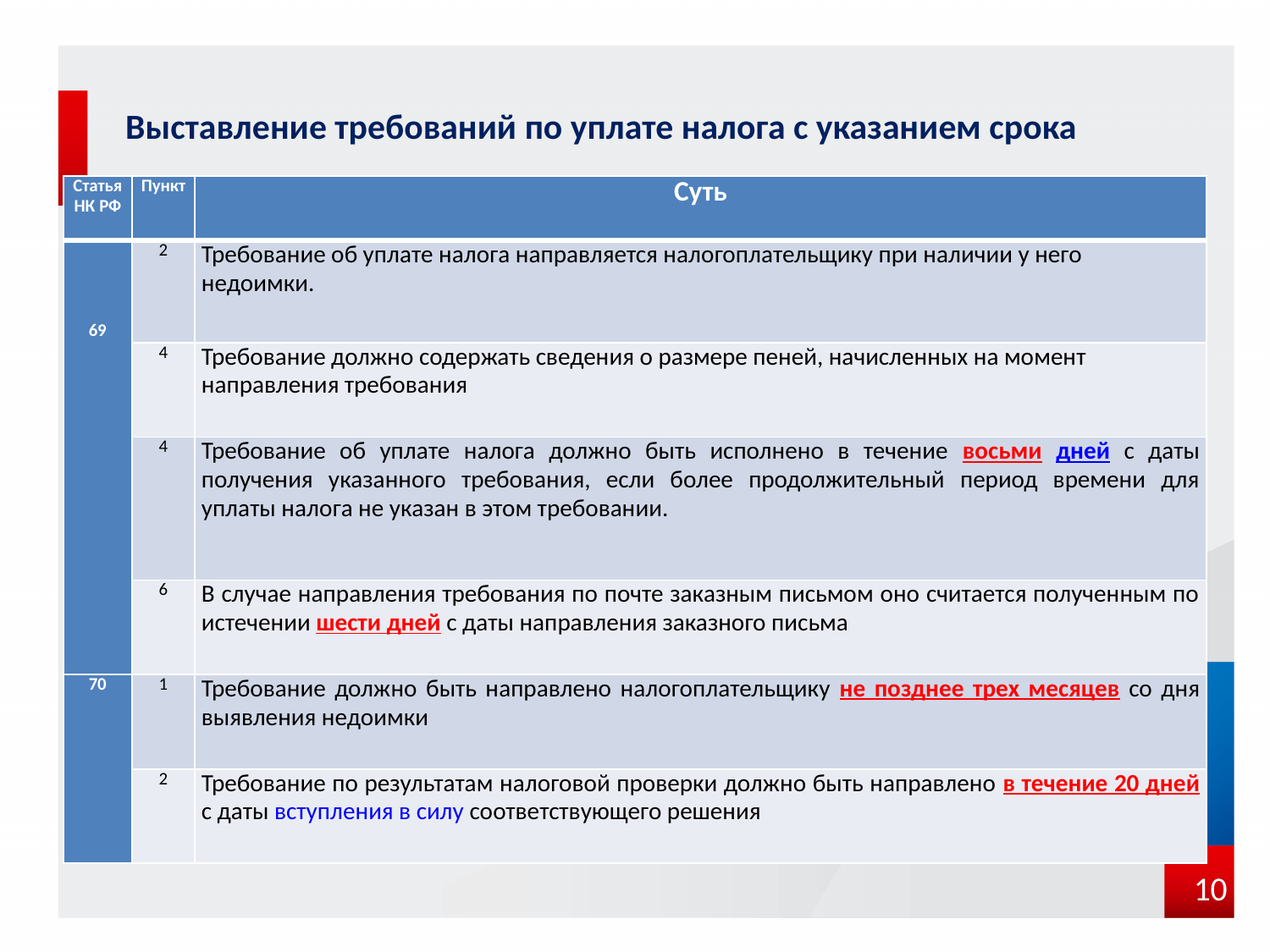

# Выставление требований по уплате налога с указанием срока исполнения
| Статья НК РФ | Пункт | Суть |
| --- | --- | --- |
| 69 | 2 | Требование об уплате налога направляется налогоплательщику при наличии у него недоимки. |
|  | 4 | Требование должно содержать сведения о размере пеней, начисленных на момент направления требования |
|  | 4 | Требование об уплате налога должно быть исполнено в течение восьми дней с даты получения указанного требования, если более продолжительный период времени для уплаты налога не указан в этом требовании. |
|  | 6 | В случае направления требования по почте заказным письмом оно считается полученным по истечении шести дней с даты направления заказного письма |
| 70 | 1 | Требование должно быть направлено налогоплательщику не позднее трех месяцев со дня выявления недоимки |
|  | 2 | Требование по результатам налоговой проверки должно быть направлено в течение 20 дней с даты вступления в силу соответствующего решения |
10